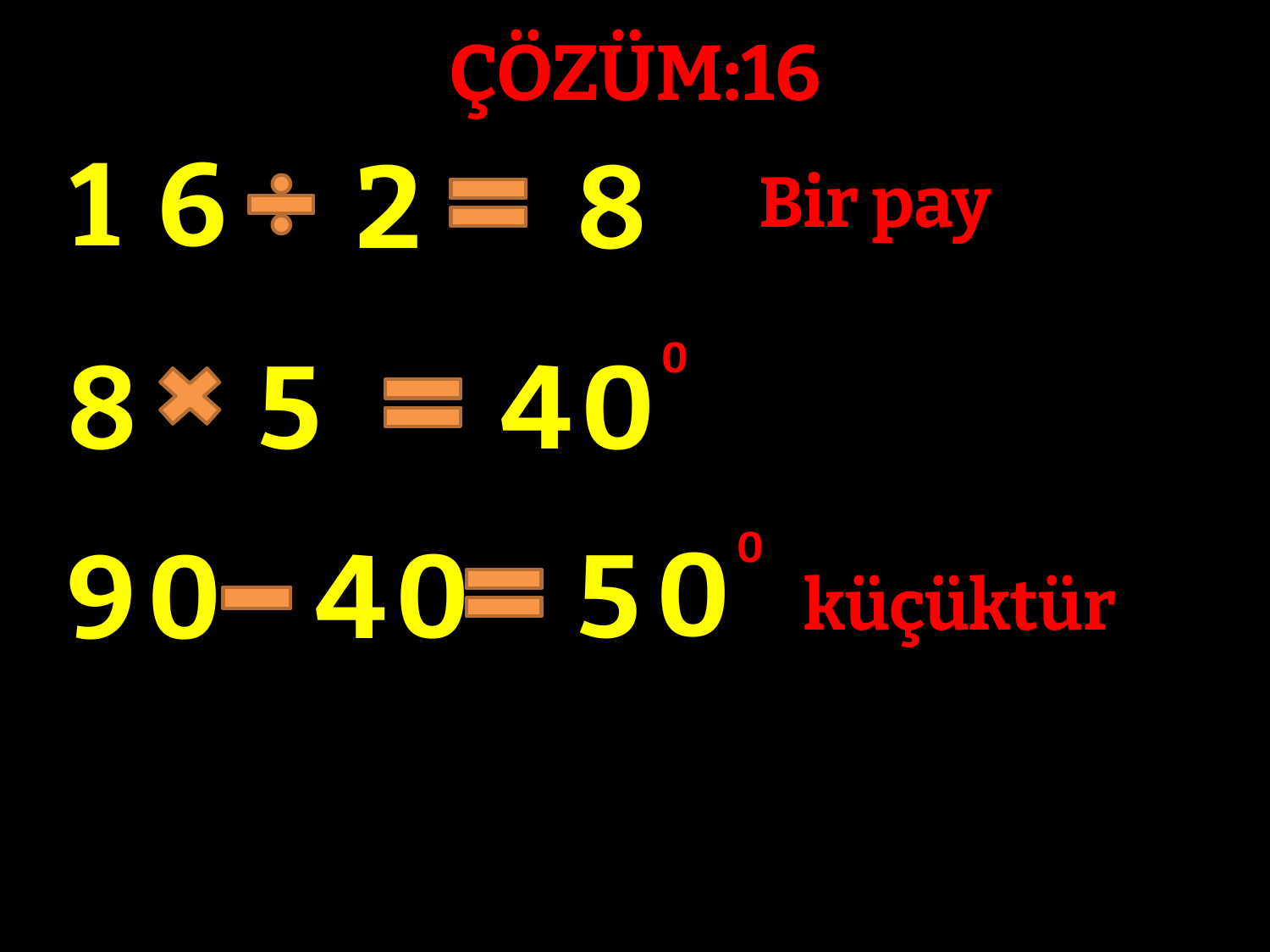

ÇÖZÜM:16
1
6
2
8
Bir pay

#
0
5
4
8
0

0
0
5
0
9
0
4

küçüktür